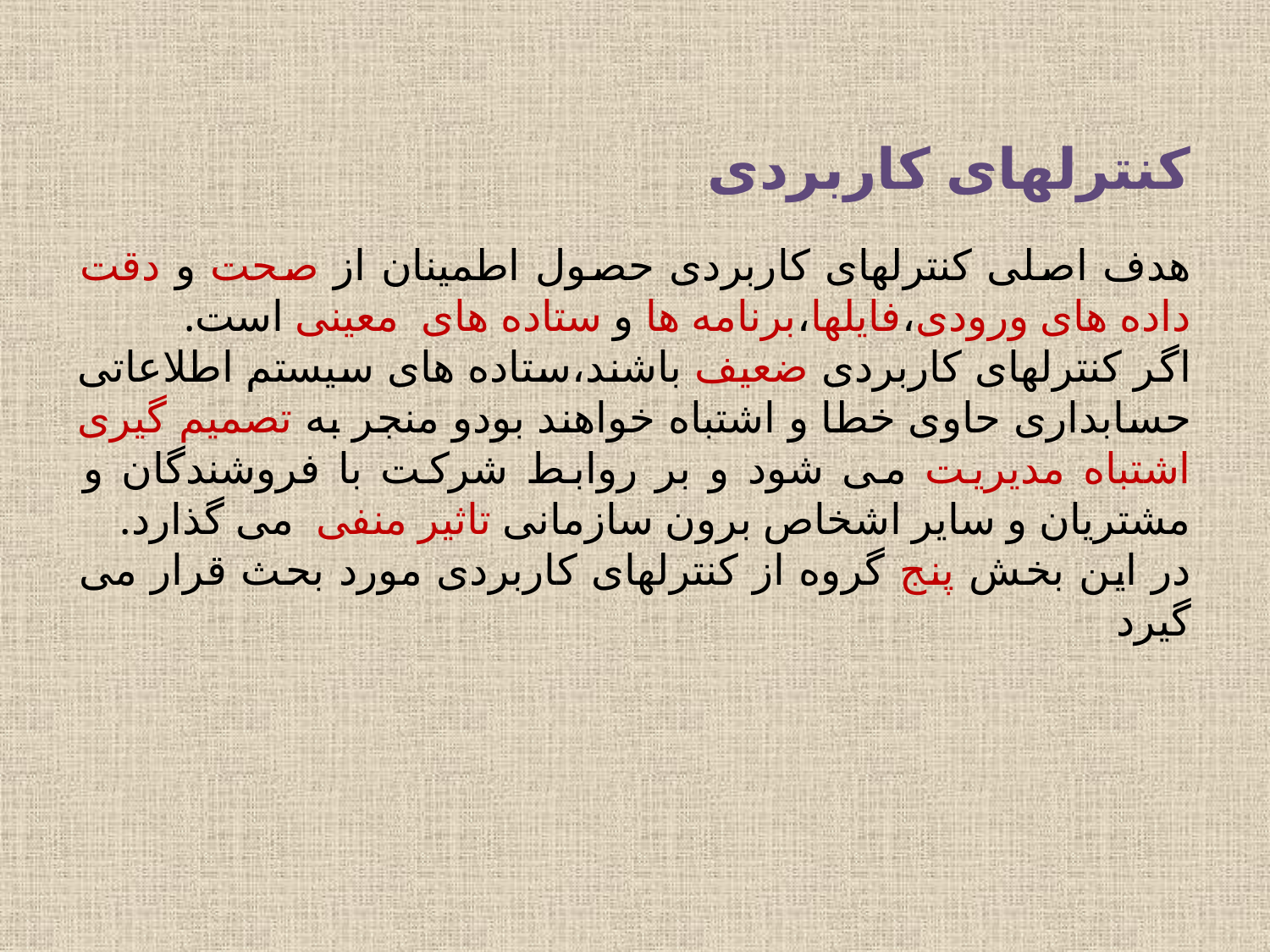

کنترلهای کاربردی
هدف اصلی کنترلهای کاربردی حصول اطمینان از صحت و دقت داده های ورودی،فایلها،برنامه ها و ستاده های  معینی است.
اگر کنترلهای کاربردی ضعیف باشند،ستاده های سیستم اطلاعاتی حسابداری حاوی خطا و اشتباه خواهند بودو منجر به تصمیم گیری اشتباه مدیریت می شود و بر روابط شرکت با فروشندگان و مشتریان و سایر اشخاص برون سازمانی تاثیر منفی  می گذارد.
در این بخش پنج گروه از کنترلهای کاربردی مورد بحث قرار می گیرد